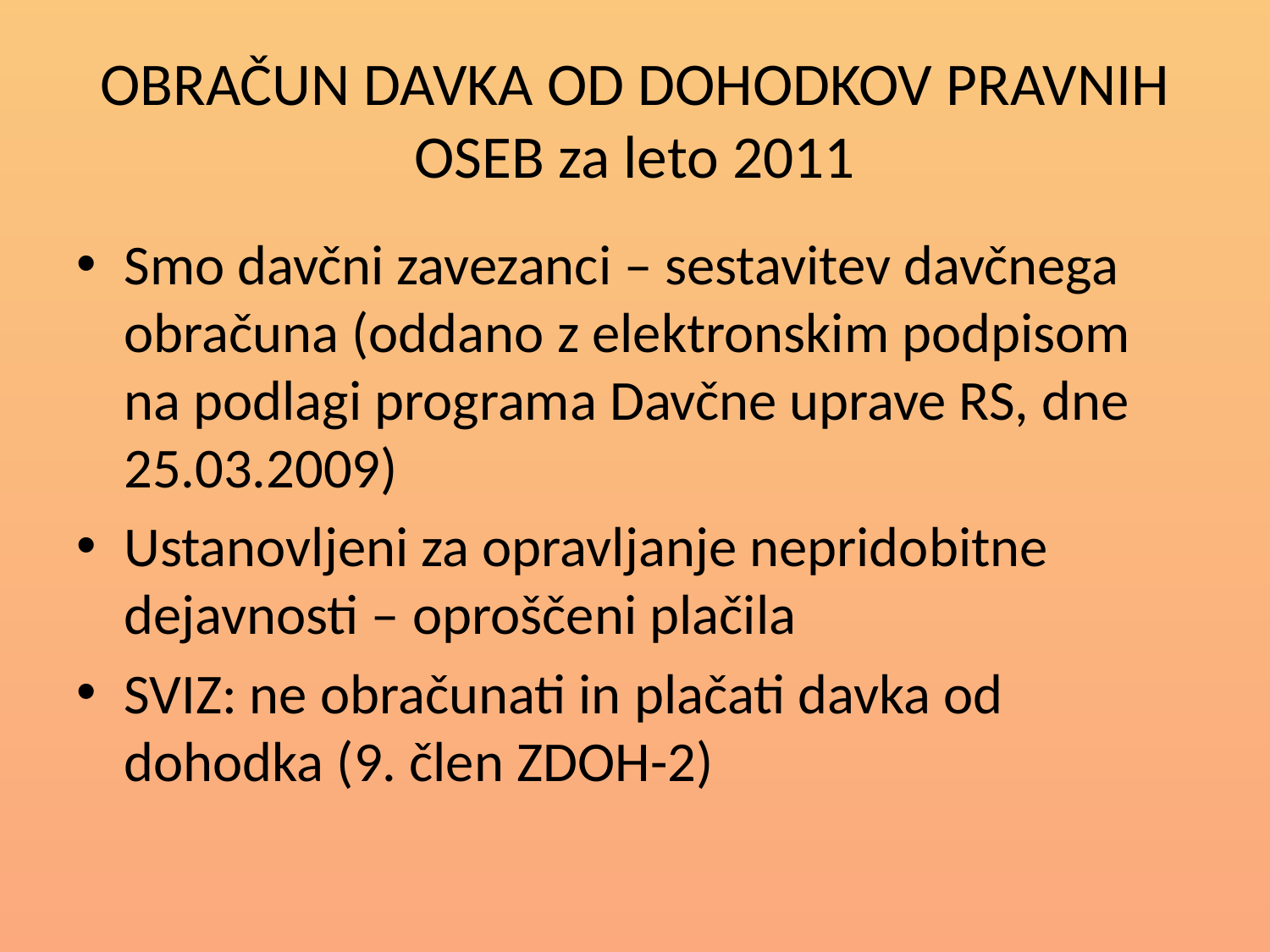

# OBRAČUN DAVKA OD DOHODKOV PRAVNIH OSEB za leto 2011
Smo davčni zavezanci – sestavitev davčnega obračuna (oddano z elektronskim podpisom na podlagi programa Davčne uprave RS, dne 25.03.2009)
Ustanovljeni za opravljanje nepridobitne dejavnosti – oproščeni plačila
SVIZ: ne obračunati in plačati davka od dohodka (9. člen ZDOH-2)